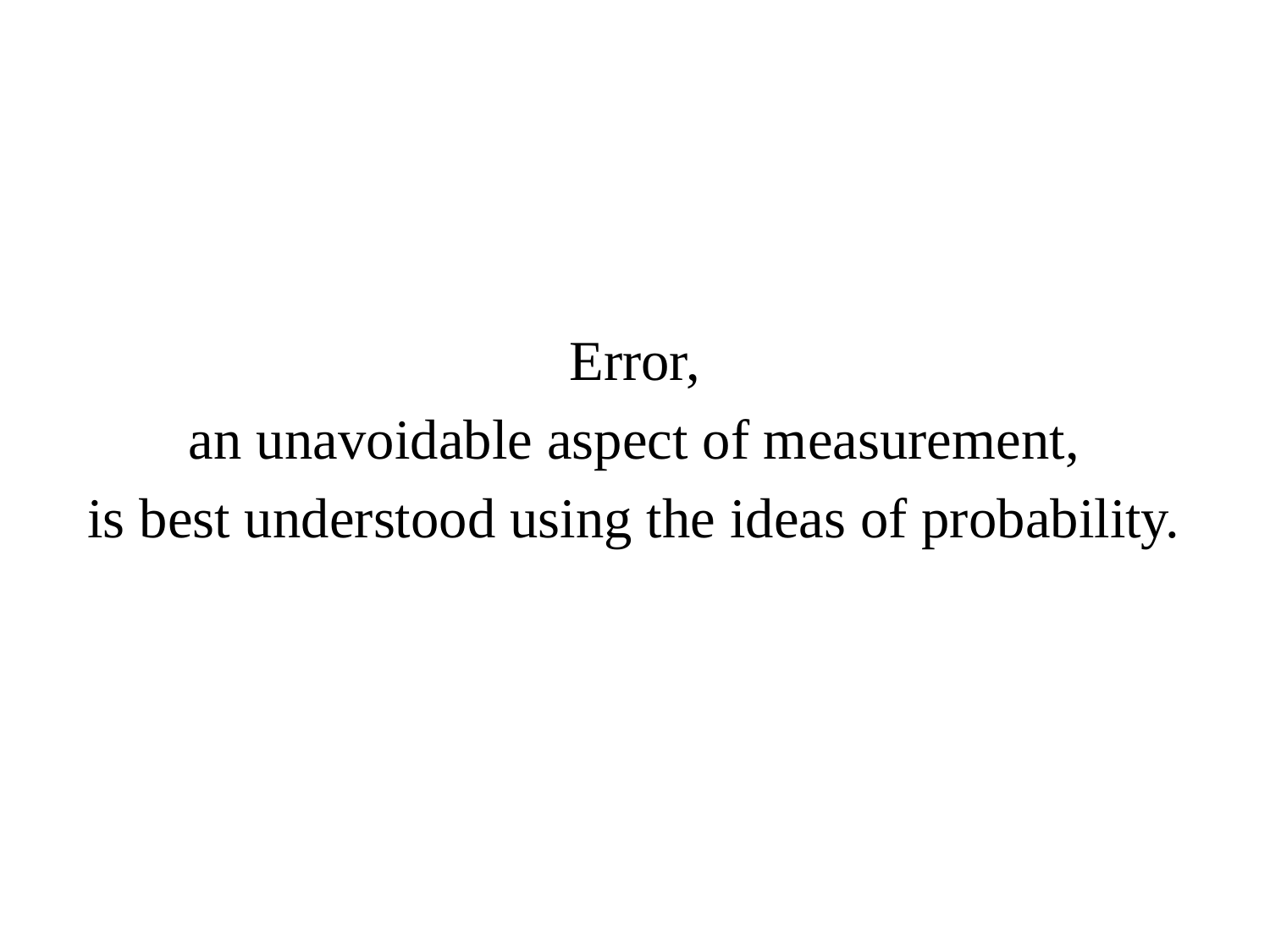

Error,
an unavoidable aspect of measurement,
is best understood using the ideas of probability.